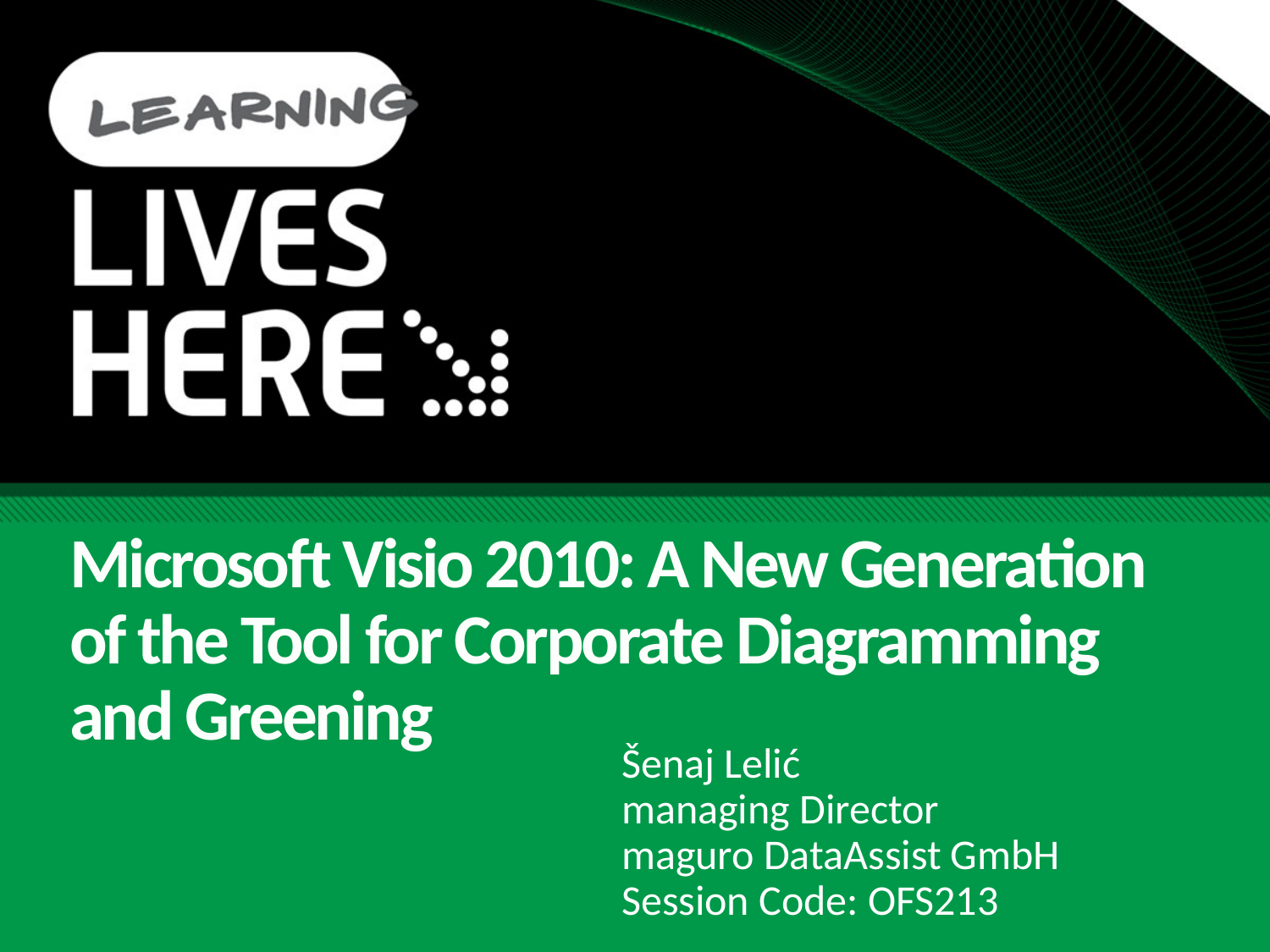

# Microsoft Visio 2010: A New Generation of the Tool for Corporate Diagramming and Greening
Šenaj Lelić
managing Director
maguro DataAssist GmbH
Session Code: OFS213